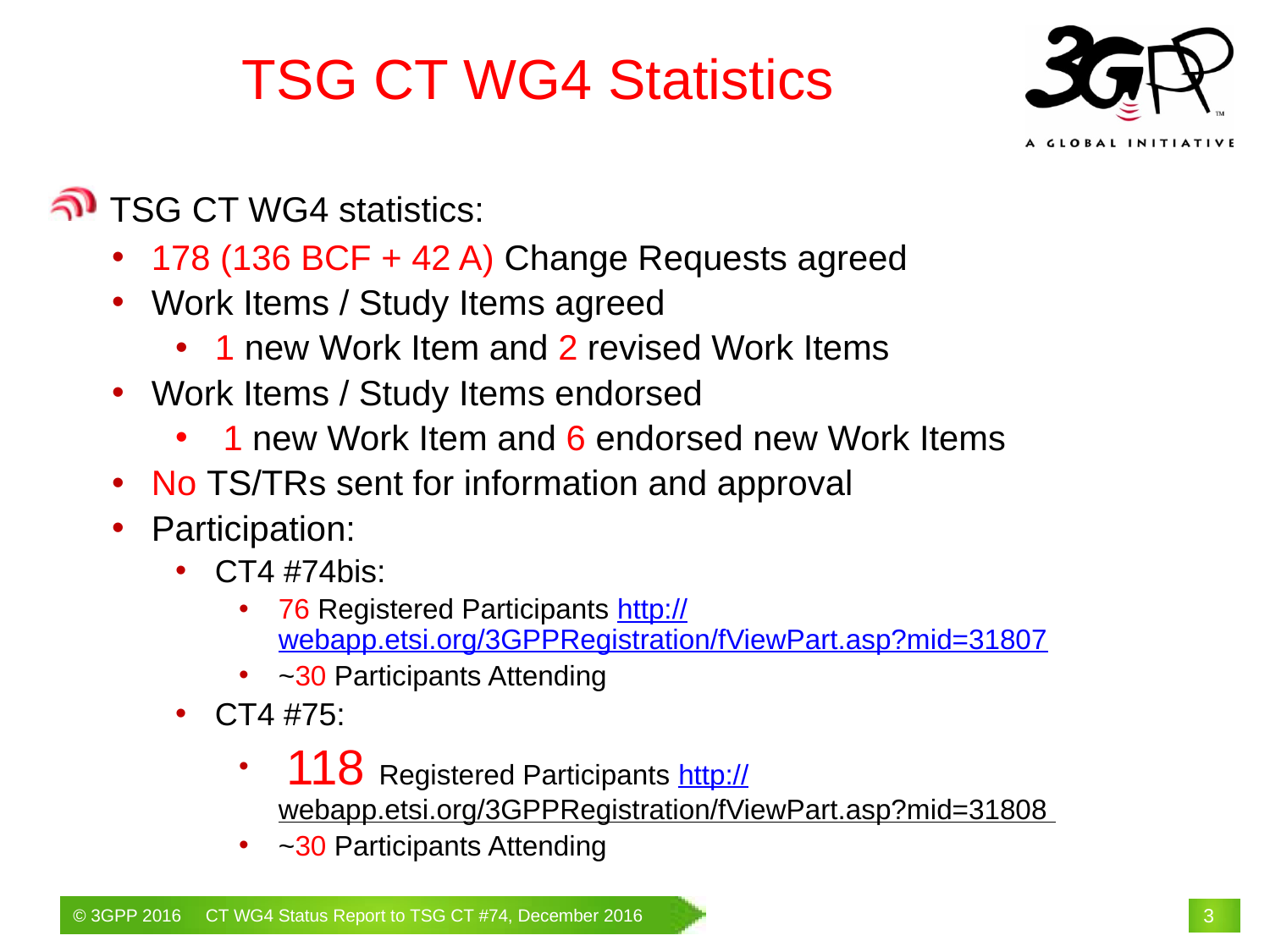

TSG CT WG4 Statistics
 TSG CT WG4 statistics:
178 (136 BCF + 42 A) Change Requests agreed
Work Items / Study Items agreed
1 new Work Item and 2 revised Work Items
Work Items / Study Items endorsed
1 new Work Item and 6 endorsed new Work Items
No TS/TRs sent for information and approval
Participation:
CT4 #74bis:
76 Registered Participants http://webapp.etsi.org/3GPPRegistration/fViewPart.asp?mid=31807
~30 Participants Attending
CT4 #75:
 118 Registered Participants http://webapp.etsi.org/3GPPRegistration/fViewPart.asp?mid=31808
~30 Participants Attending